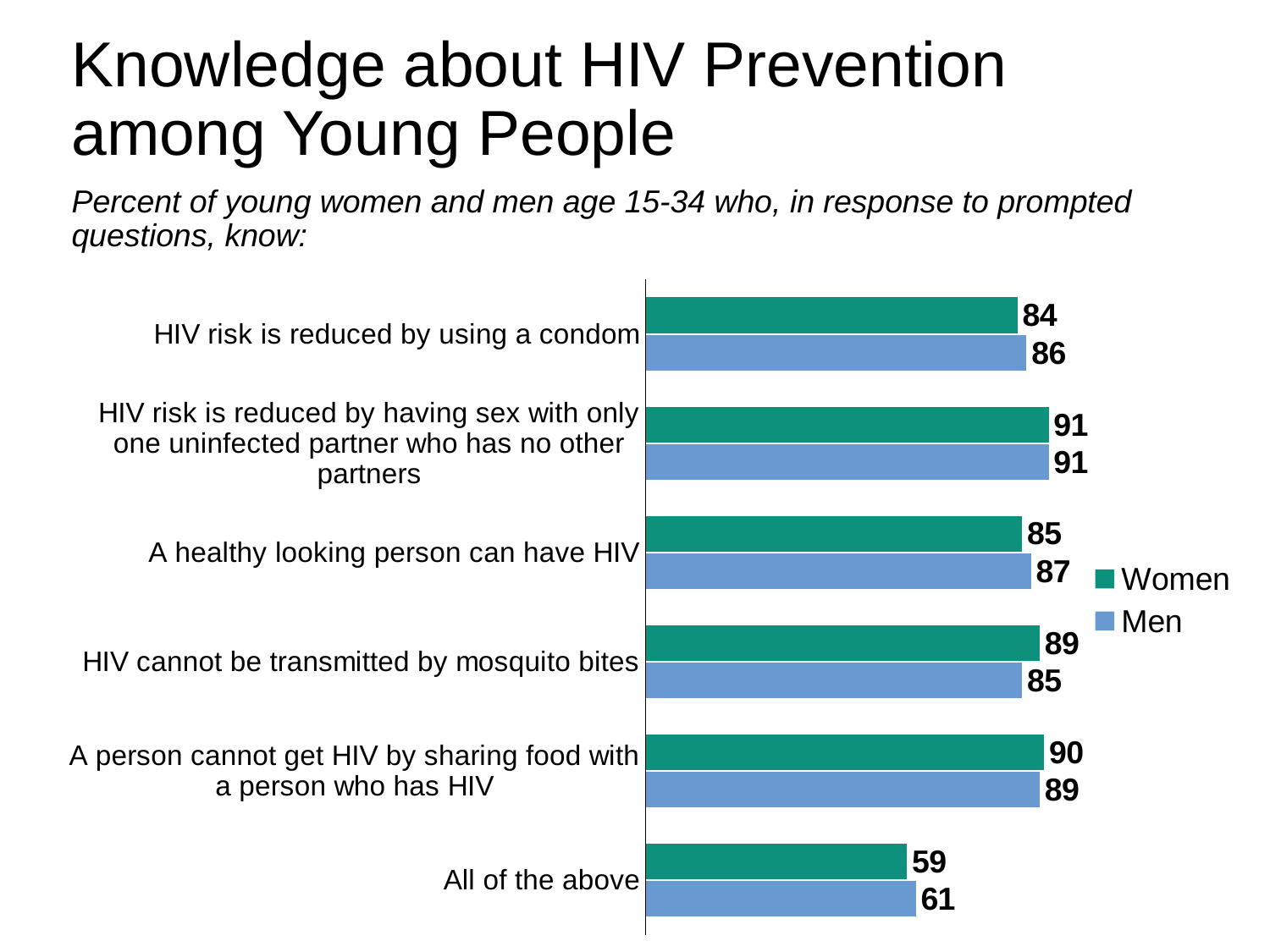

# Knowledge about HIV Prevention among Young People
Percent of young women and men age 15-34 who, in response to prompted questions, know:

### Chart

| Category | Men | Women |
|---|---|---|
| All of the above | 61.0 | 59.0 |
| A person cannot get HIV by sharing food with a person who has HIV | 89.0 | 90.0 |
| HIV cannot be transmitted by mosquito bites | 85.0 | 89.0 |
| A healthy looking person can have HIV | 87.0 | 85.0 |
| HIV risk is reduced by having sex with only one uninfected partner who has no other partners | 91.0 | 91.0 |
| HIV risk is reduced by using a condom | 86.0 | 84.0 |